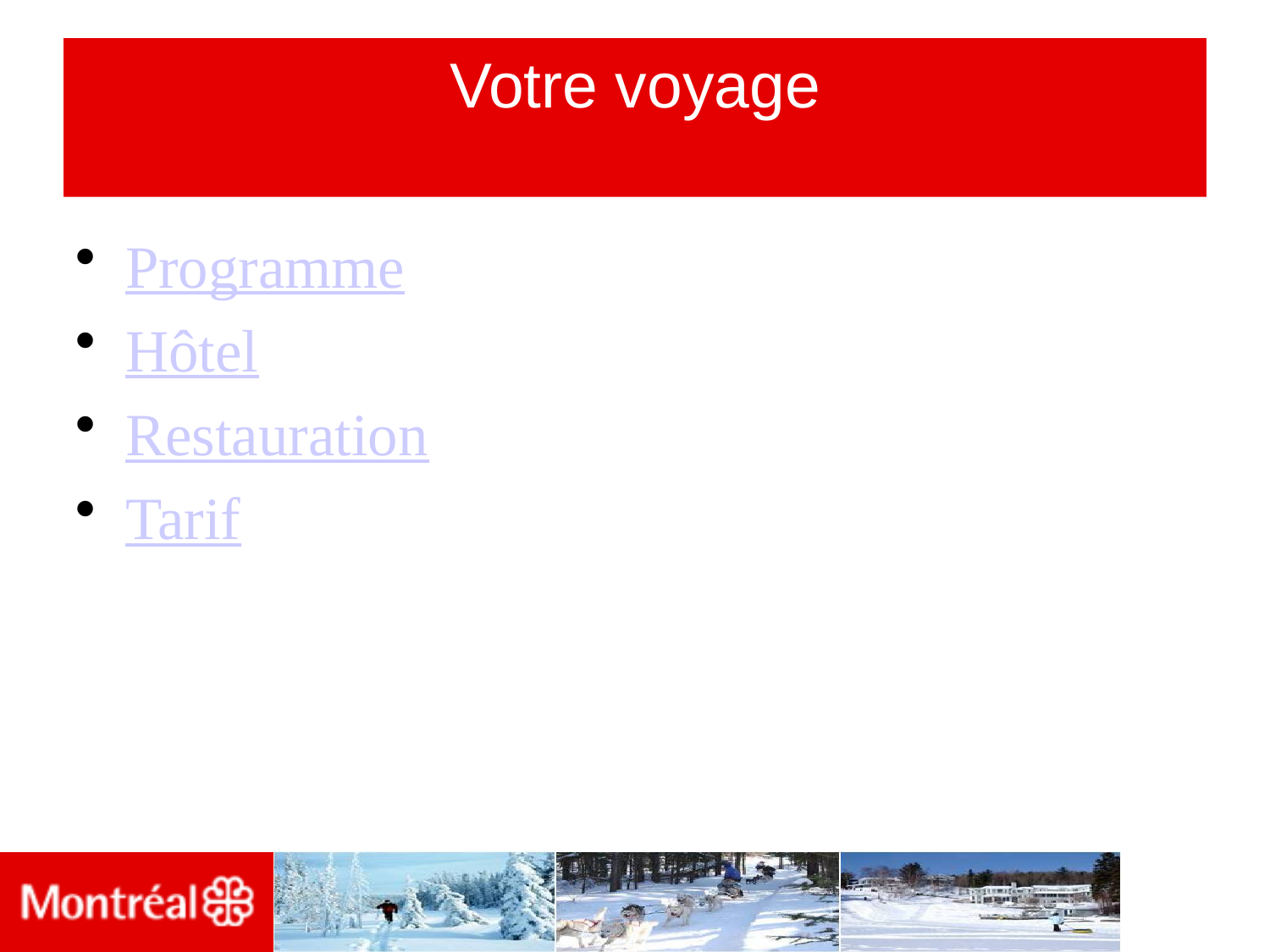

# Votre voyage
Programme
Hôtel
Restauration
Tarif